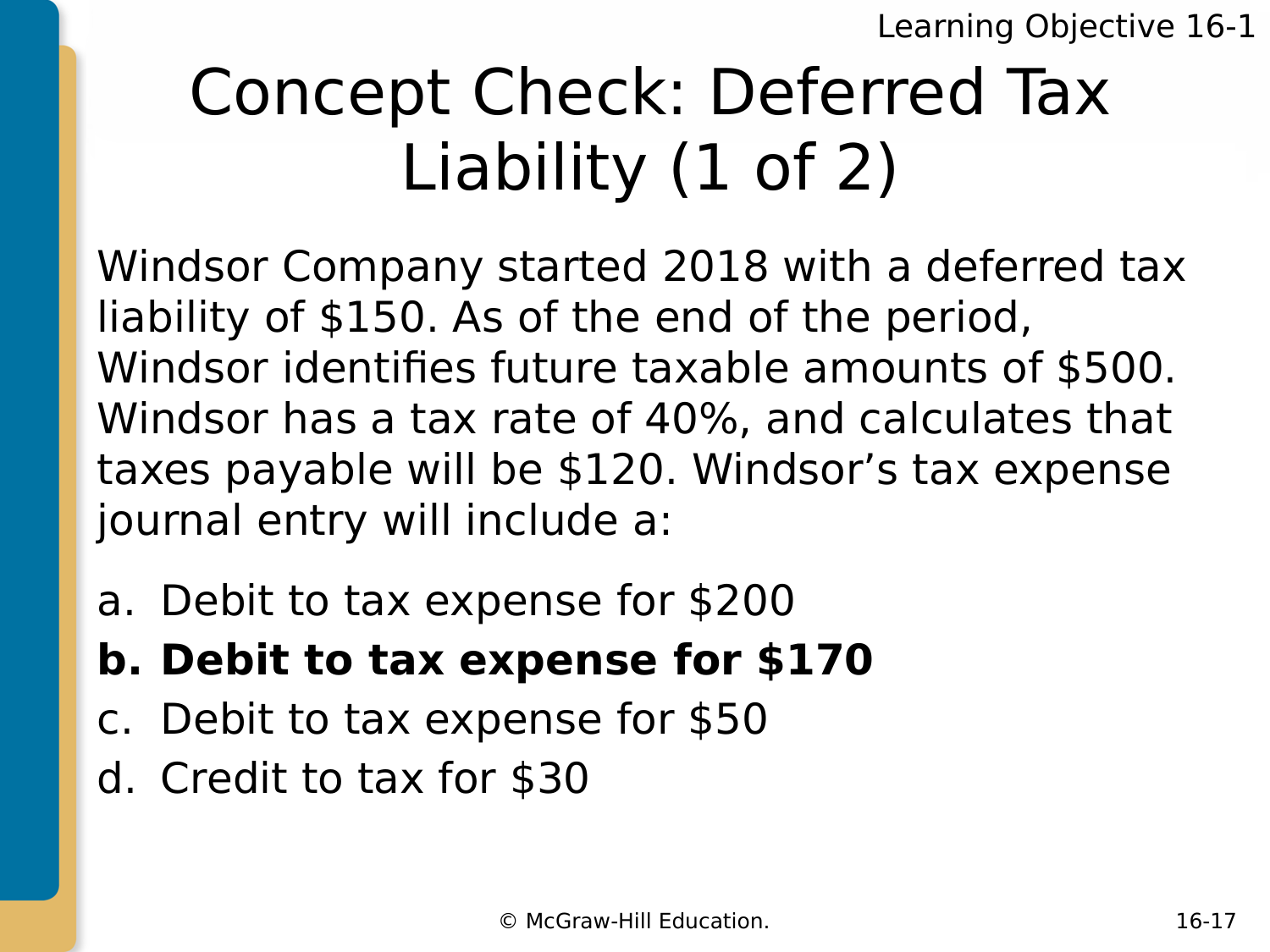

Learning Objective 16-1
# Concept Check: Deferred Tax Liability (1 of 2)
Windsor Company started 2018 with a deferred tax liability of $150. As of the end of the period, Windsor identifies future taxable amounts of $500. Windsor has a tax rate of 40%, and calculates that taxes payable will be $120. Windsor’s tax expense journal entry will include a:
Debit to tax expense for $200
Debit to tax expense for $170
Debit to tax expense for $50
Credit to tax for $30